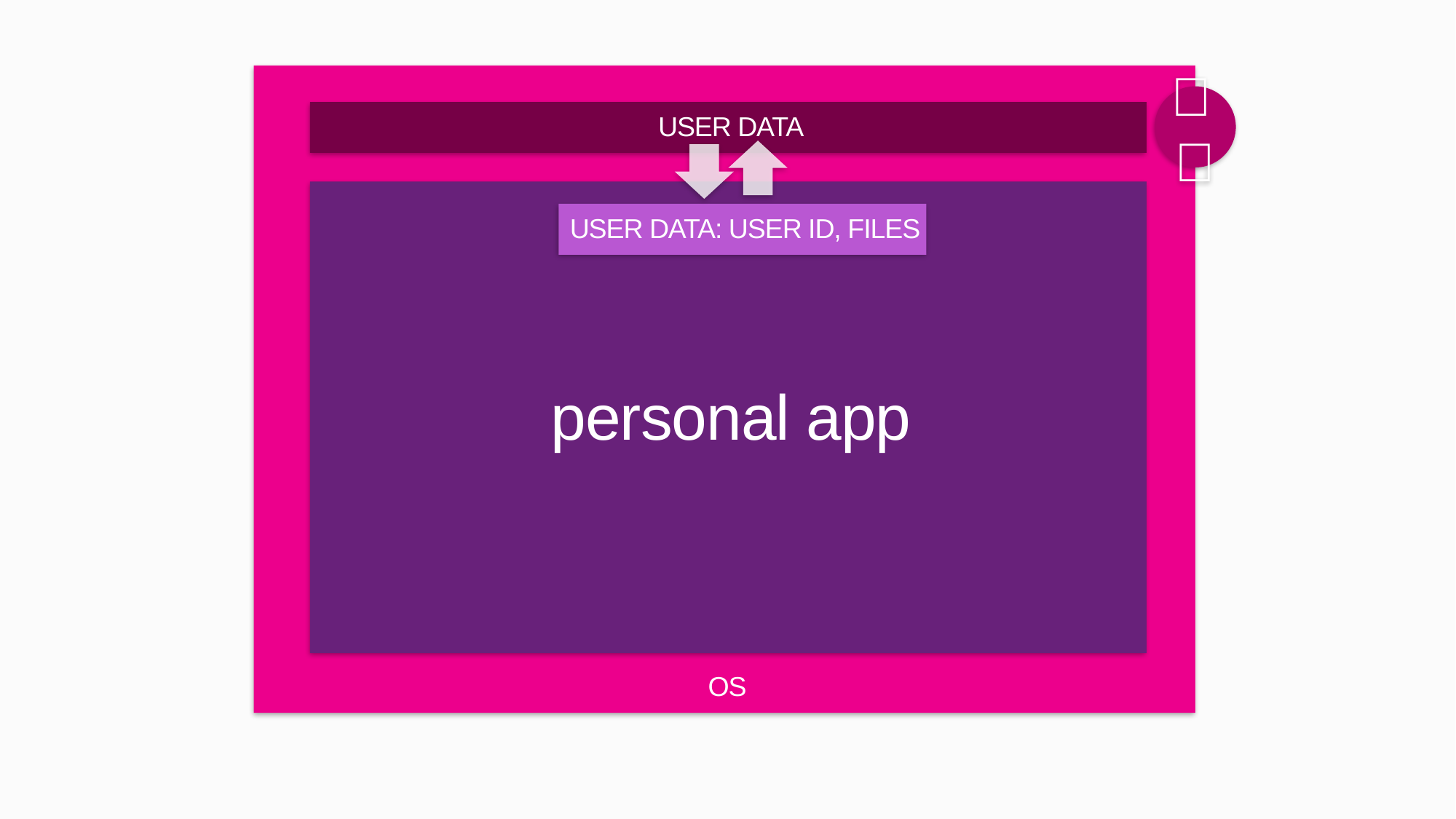

OS
👶
USER DATA

personal app
USER DATA: USER ID, FILES